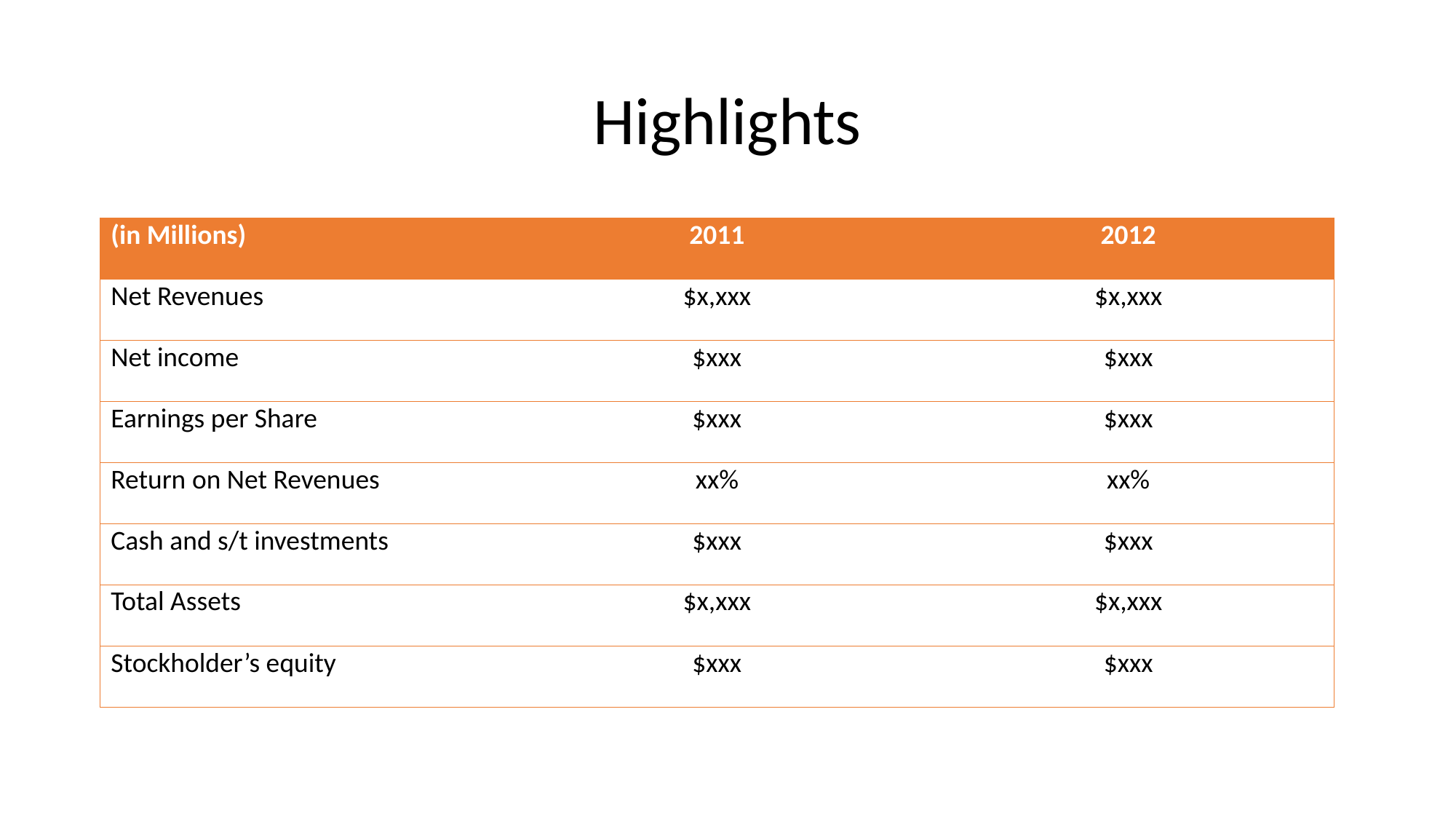

# Highlights
| (in Millions) | 2011 | 2012 |
| --- | --- | --- |
| Net Revenues | $x,xxx | $x,xxx |
| Net income | $xxx | $xxx |
| Earnings per Share | $xxx | $xxx |
| Return on Net Revenues | xx% | xx% |
| Cash and s/t investments | $xxx | $xxx |
| Total Assets | $x,xxx | $x,xxx |
| Stockholder’s equity | $xxx | $xxx |